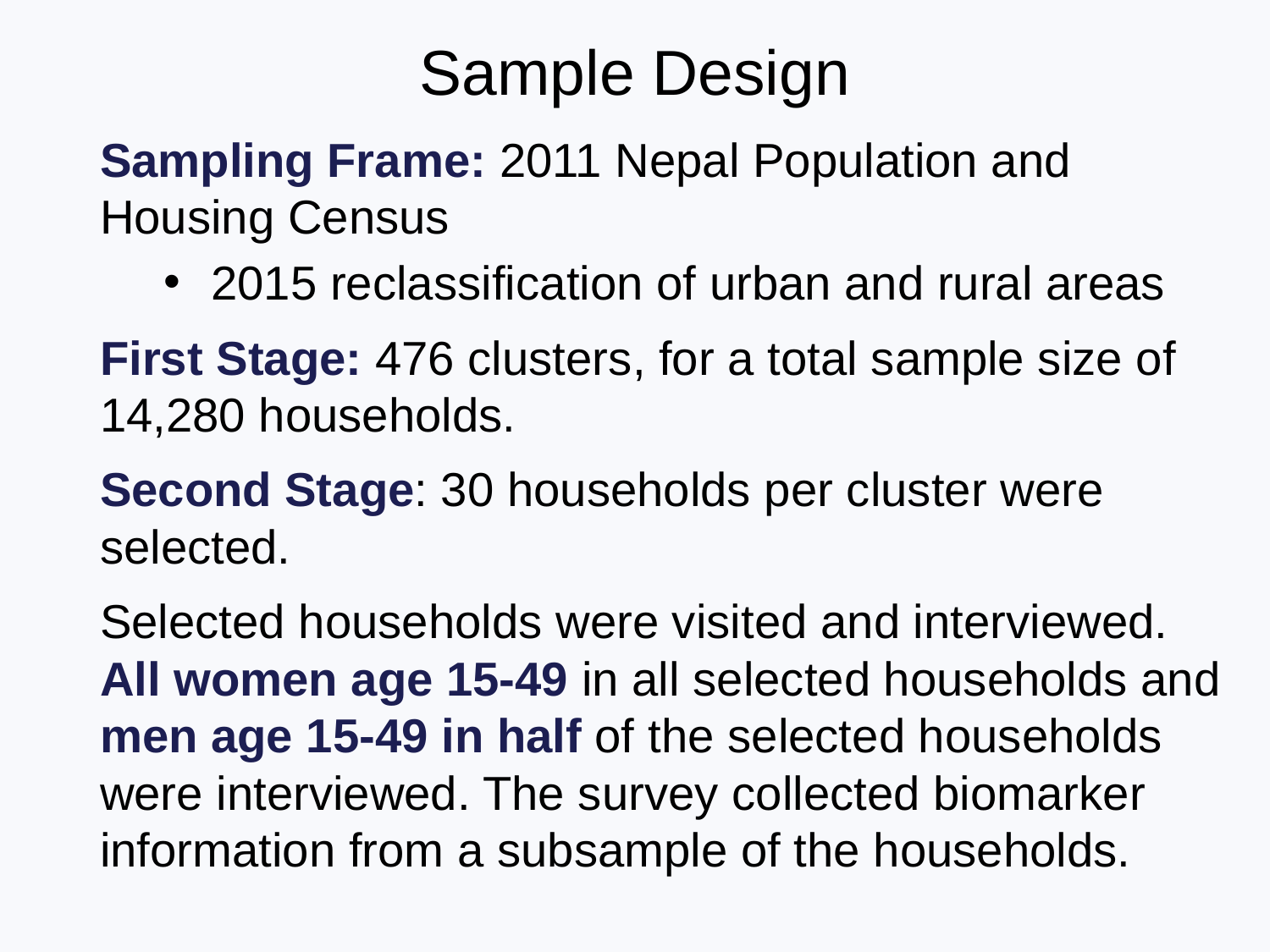

# Sample Design
Sampling Frame: 2011 Nepal Population and Housing Census
2015 reclassification of urban and rural areas
First Stage: 476 clusters, for a total sample size of 14,280 households.
Second Stage: 30 households per cluster were selected.
Selected households were visited and interviewed. All women age 15-49 in all selected households and men age 15-49 in half of the selected households were interviewed. The survey collected biomarker information from a subsample of the households.